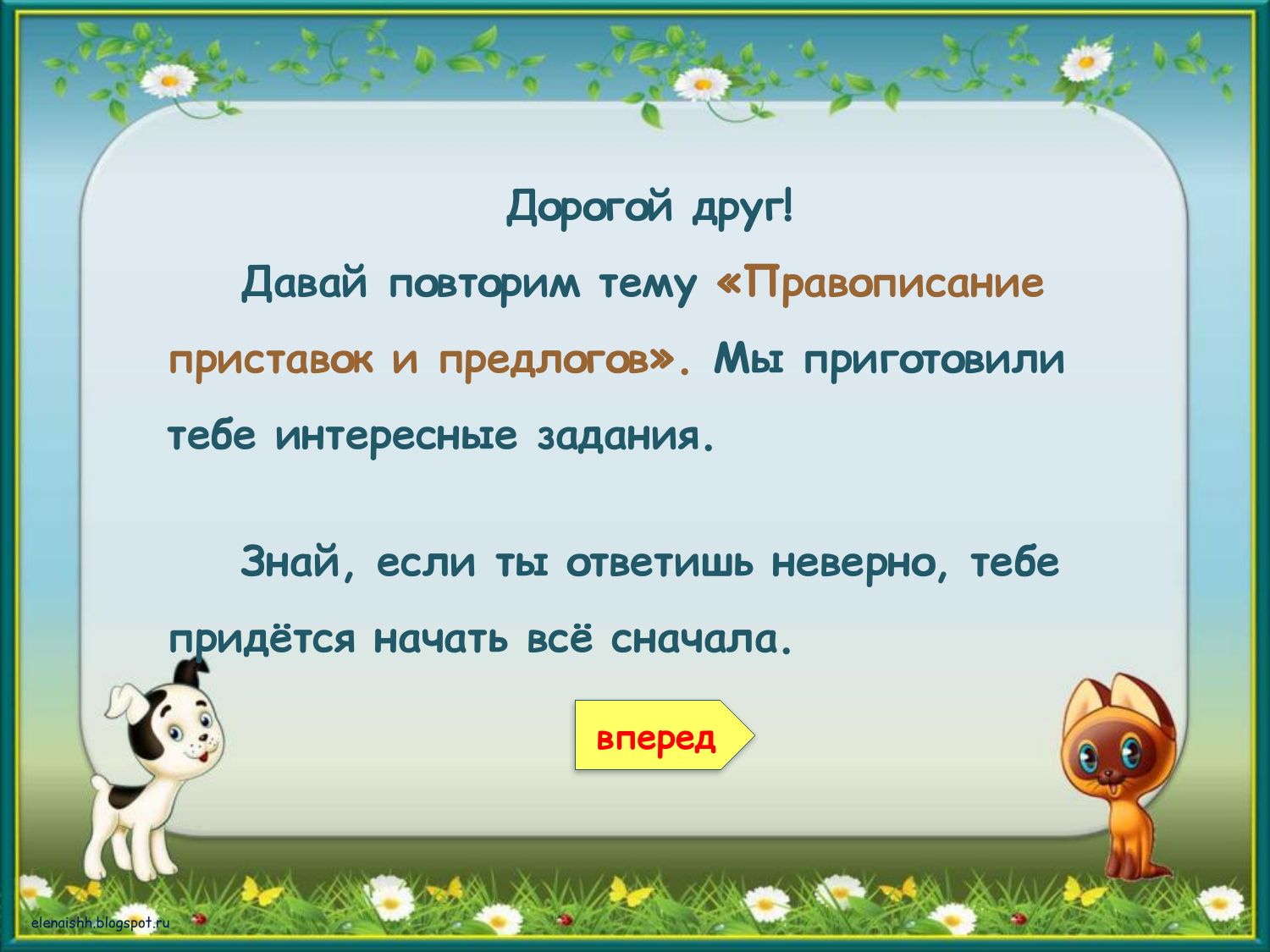

Дорогой друг!
    Давай повторим тему «Правописание приставок и предлогов». Мы приготовили тебе интересные задания.

    Знай, если ты ответишь неверно, тебе придётся начать всё сначала.
вперед